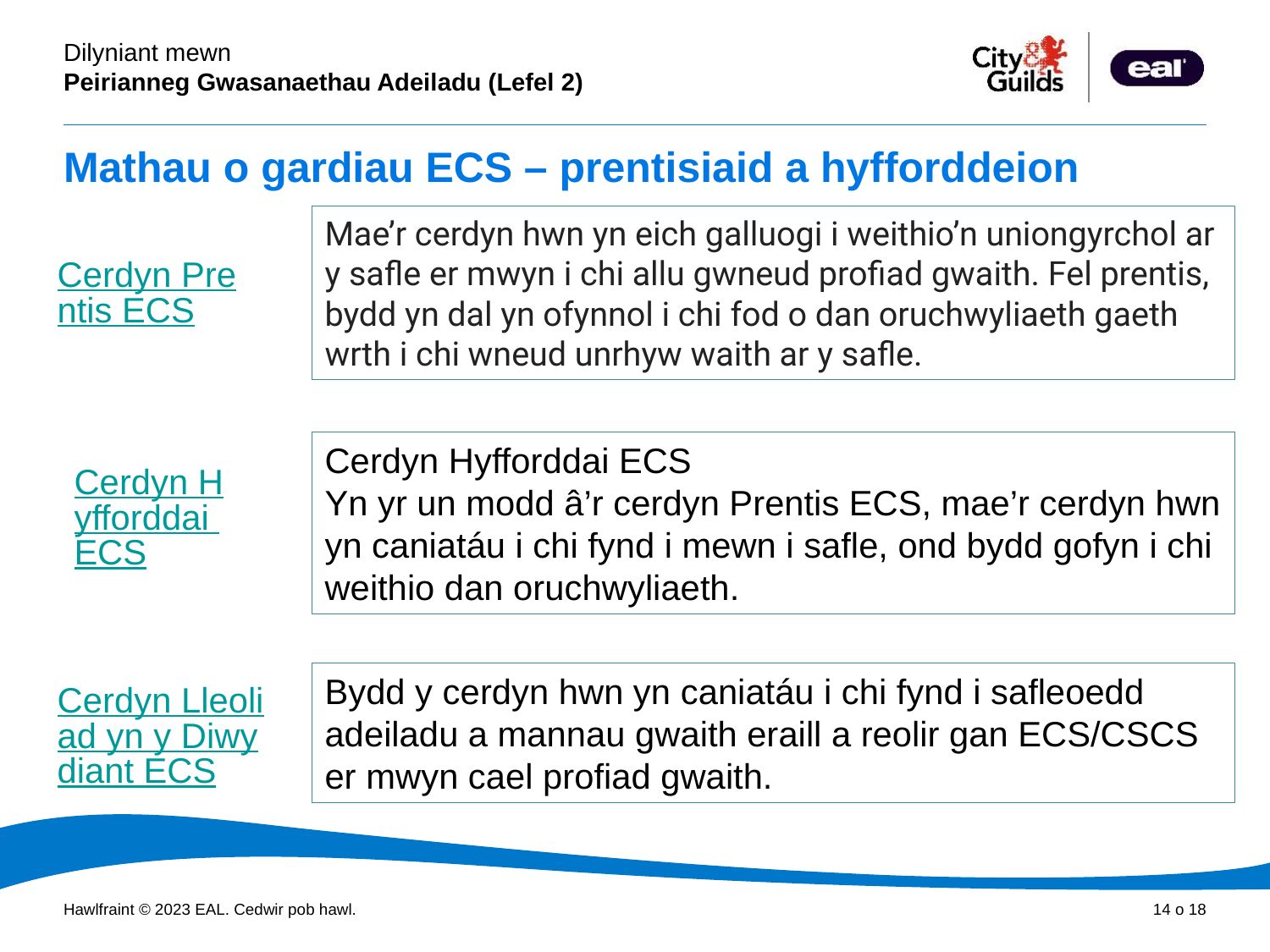

# Mathau o gardiau ECS – prentisiaid a hyfforddeion
Mae’r cerdyn hwn yn eich galluogi i weithio’n uniongyrchol ar y safle er mwyn i chi allu gwneud profiad gwaith. Fel prentis, bydd yn dal yn ofynnol i chi fod o dan oruchwyliaeth gaeth wrth i chi wneud unrhyw waith ar y safle.
Cerdyn Prentis ECS
Cerdyn Hyfforddai ECS
Yn yr un modd â’r cerdyn Prentis ECS, mae’r cerdyn hwn yn caniatáu i chi fynd i mewn i safle, ond bydd gofyn i chi weithio dan oruchwyliaeth.
Cerdyn Hyfforddai ECS
Bydd y cerdyn hwn yn caniatáu i chi fynd i safleoedd adeiladu a mannau gwaith eraill a reolir gan ECS/CSCS er mwyn cael profiad gwaith.
Cerdyn Lleoliad yn y Diwydiant ECS